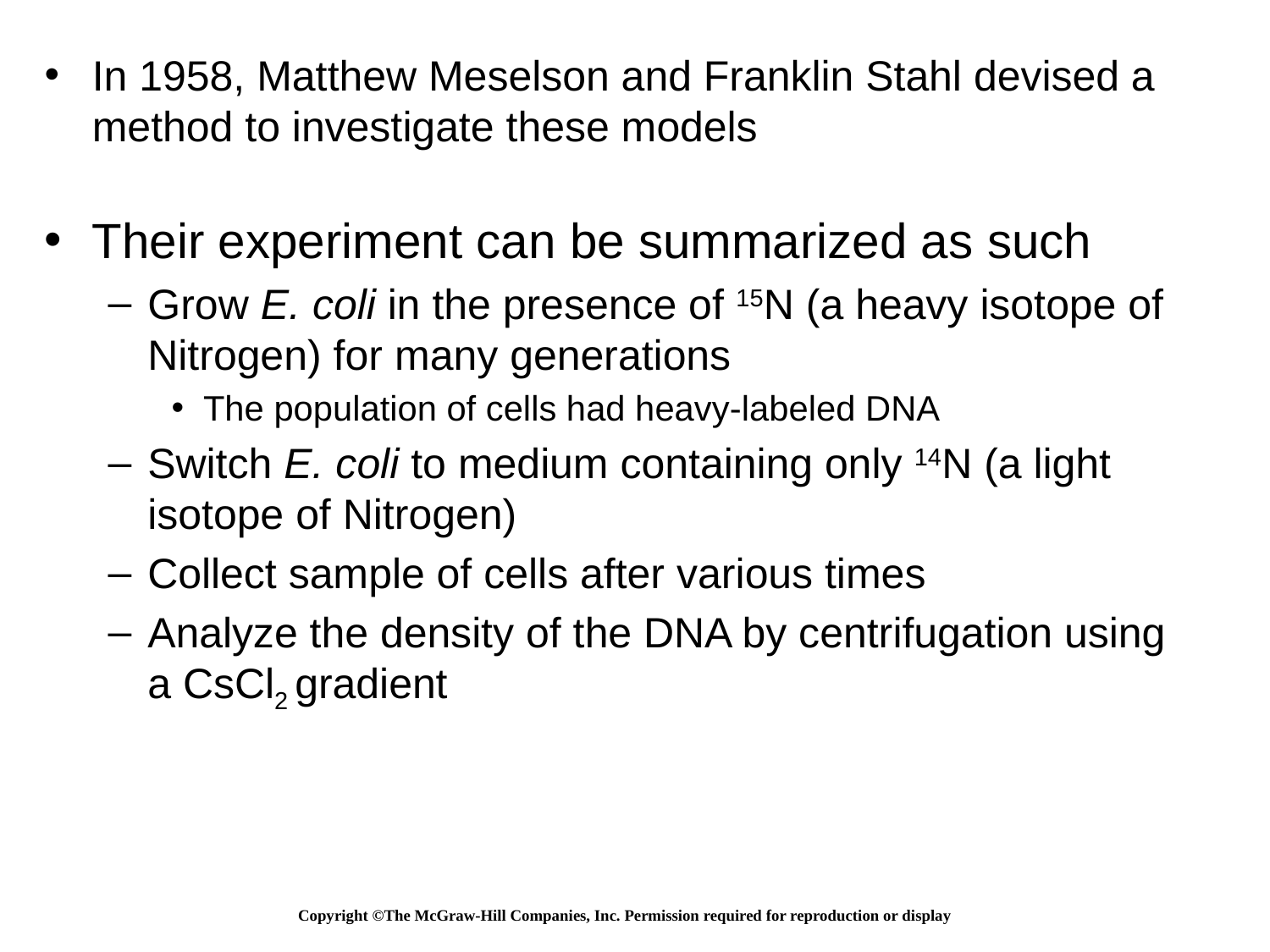

In 1958, Matthew Meselson and Franklin Stahl devised a method to investigate these models

Their experiment can be summarized as such
Grow E. coli in the presence of 15N (a heavy isotope of Nitrogen) for many generations
The population of cells had heavy-labeled DNA
Switch E. coli to medium containing only 14N (a light isotope of Nitrogen)
Collect sample of cells after various times
Analyze the density of the DNA by centrifugation using a CsCl2 gradient
Copyright ©The McGraw-Hill Companies, Inc. Permission required for reproduction or display